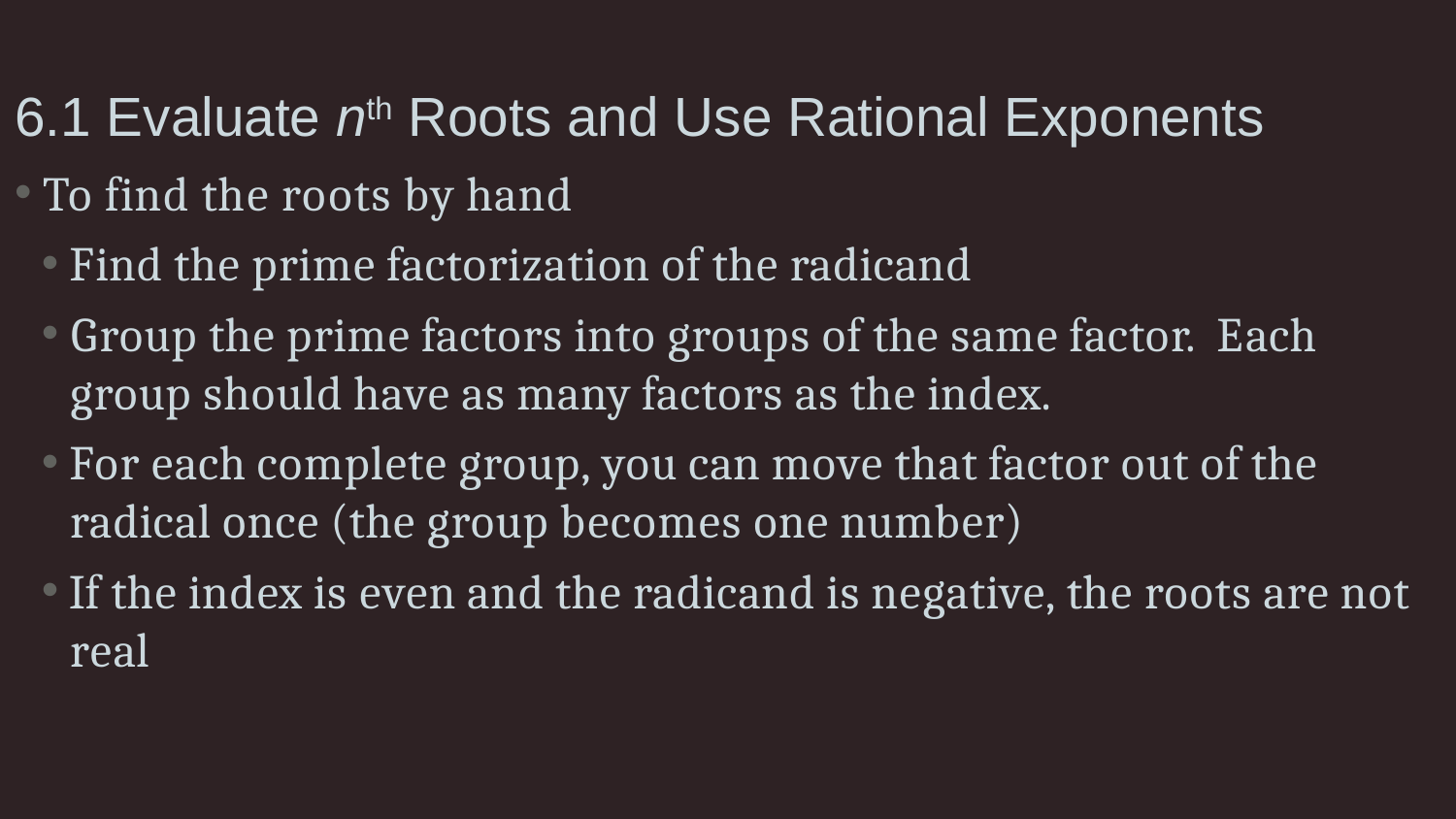

# 6.1 Evaluate nth Roots and Use Rational Exponents
To find the roots by hand
Find the prime factorization of the radicand
Group the prime factors into groups of the same factor.  Each group should have as many factors as the index.
For each complete group, you can move that factor out of the radical once (the group becomes one number)
If the index is even and the radicand is negative, the roots are not real